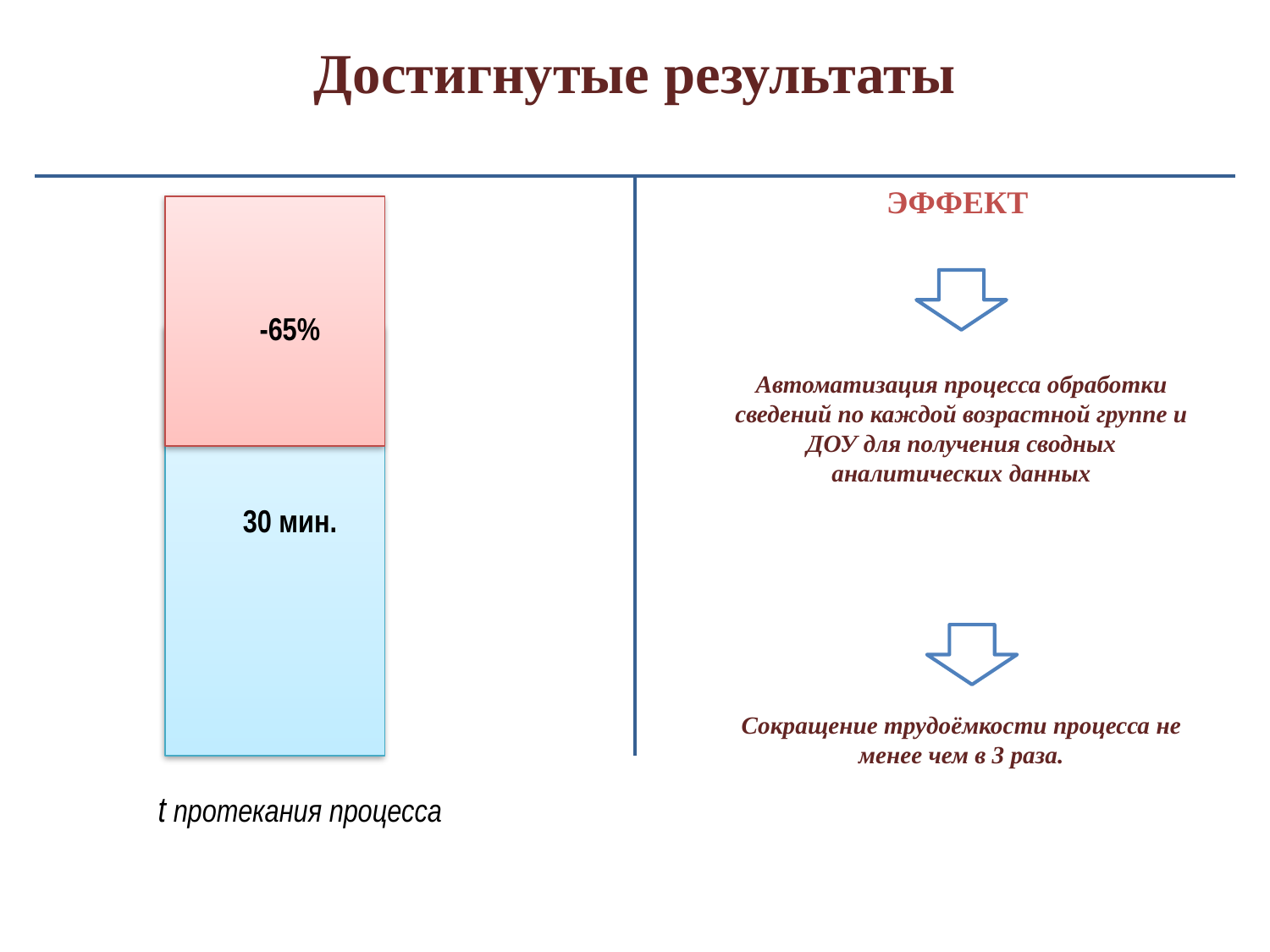

# Достигнутые результаты
ЭФФЕКТ

Автоматизация процесса обработки сведений по каждой возрастной группе и ДОУ для получения сводных аналитических данных

-65%

30 мин.

Сокращение трудоёмкости процесса не менее чем в 3 раза.
t протекания процесса